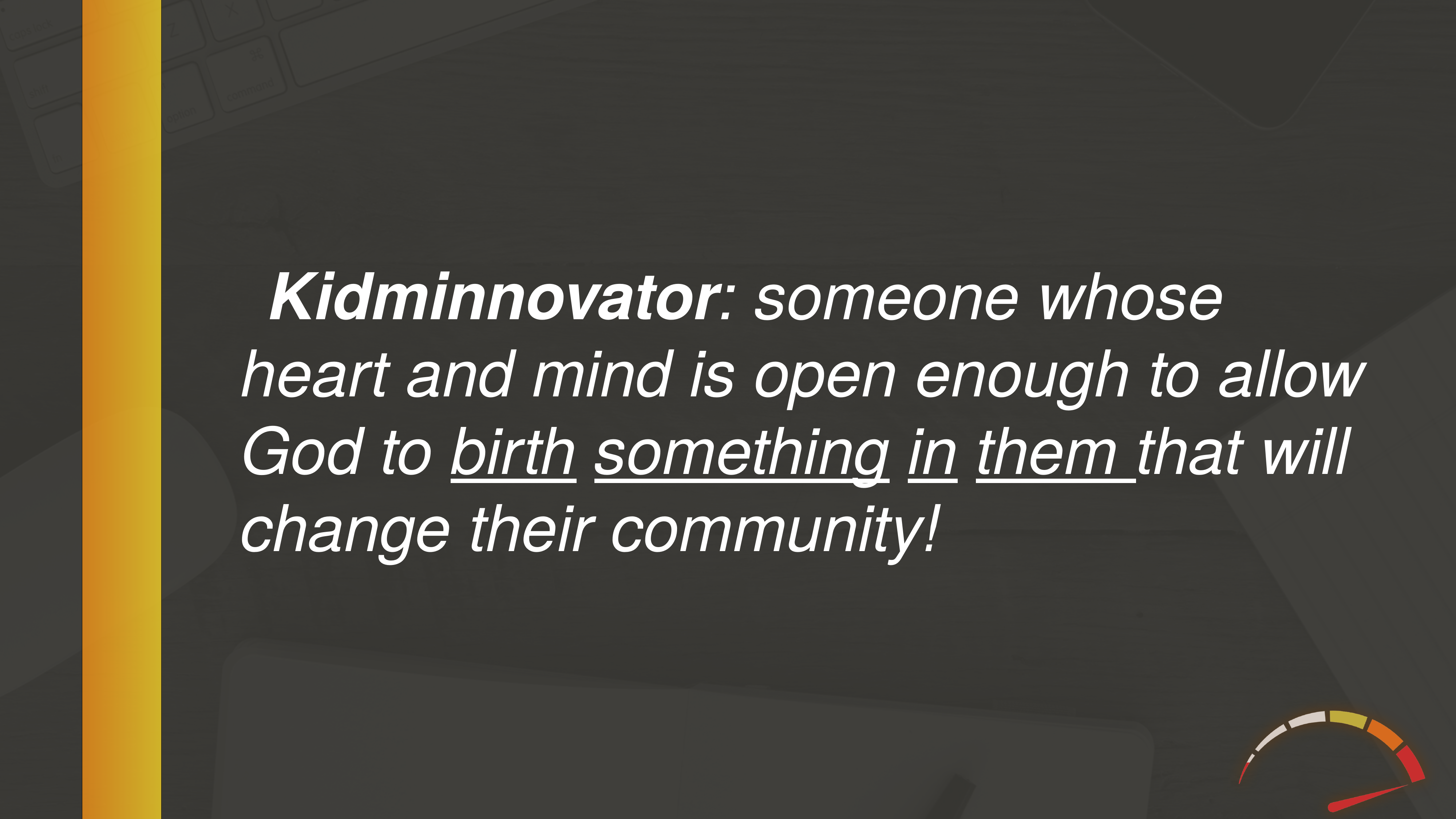

Kidminnovator: someone whose heart and mind is open enough to allow God to birth something in them that will change their community!